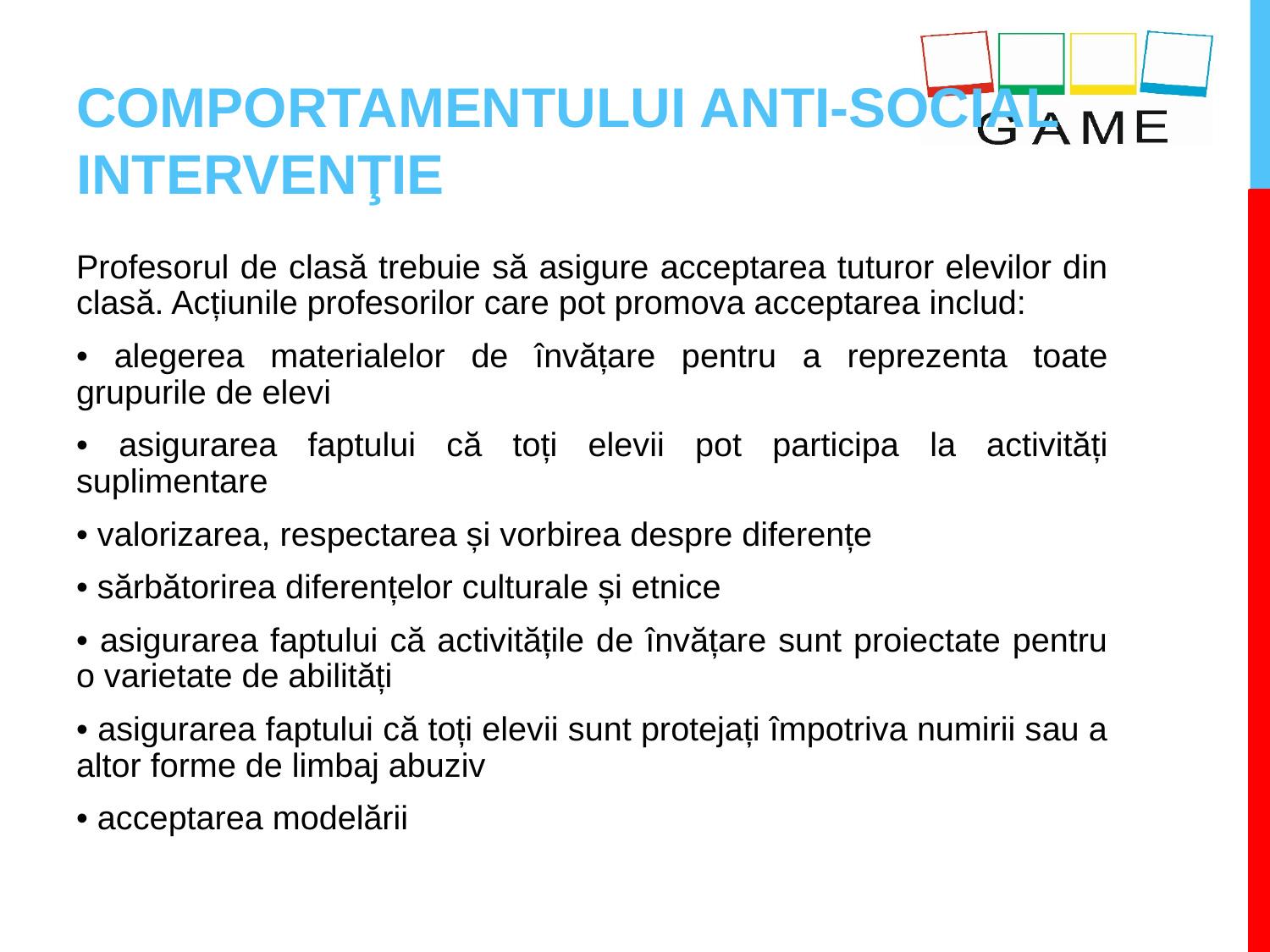

# COMPORTAMENTULUI ANTI-SOCIAL INTERVENŢIE
Profesorul de clasă trebuie să asigure acceptarea tuturor elevilor din clasă. Acțiunile profesorilor care pot promova acceptarea includ:
• alegerea materialelor de învățare pentru a reprezenta toate grupurile de elevi
• asigurarea faptului că toți elevii pot participa la activități suplimentare
• valorizarea, respectarea și vorbirea despre diferențe
• sărbătorirea diferențelor culturale și etnice
• asigurarea faptului că activitățile de învățare sunt proiectate pentru o varietate de abilități
• asigurarea faptului că toți elevii sunt protejați împotriva numirii sau a altor forme de limbaj abuziv
• acceptarea modelării